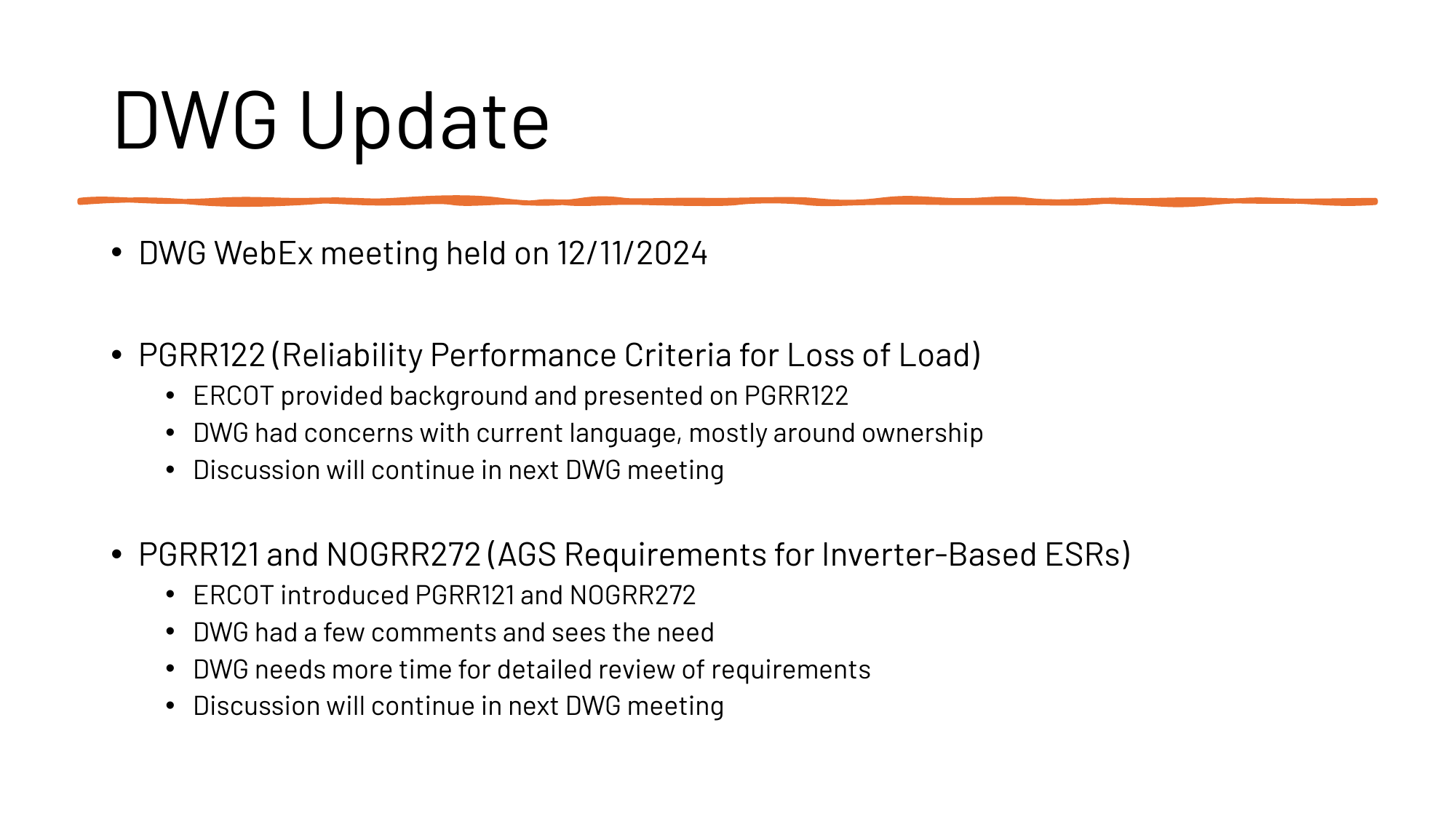

# DWG Update

DWG WebEx meeting held on 12/11/2024

PGRR122 (Reliability Performance Criteria for Loss of Load)
ERCOT provided background and presented on PGRR122
DWG had concerns with current language, mostly around ownership
Discussion will continue in next DWG meeting

PGRR121 and NOGRR272 (AGS Requirements for Inverter-Based ESRs)
ERCOT introduced PGRR121 and NOGRR272
DWG had a few comments and sees the need
DWG needs more time for detailed review of requirements
Discussion will continue in next DWG meeting